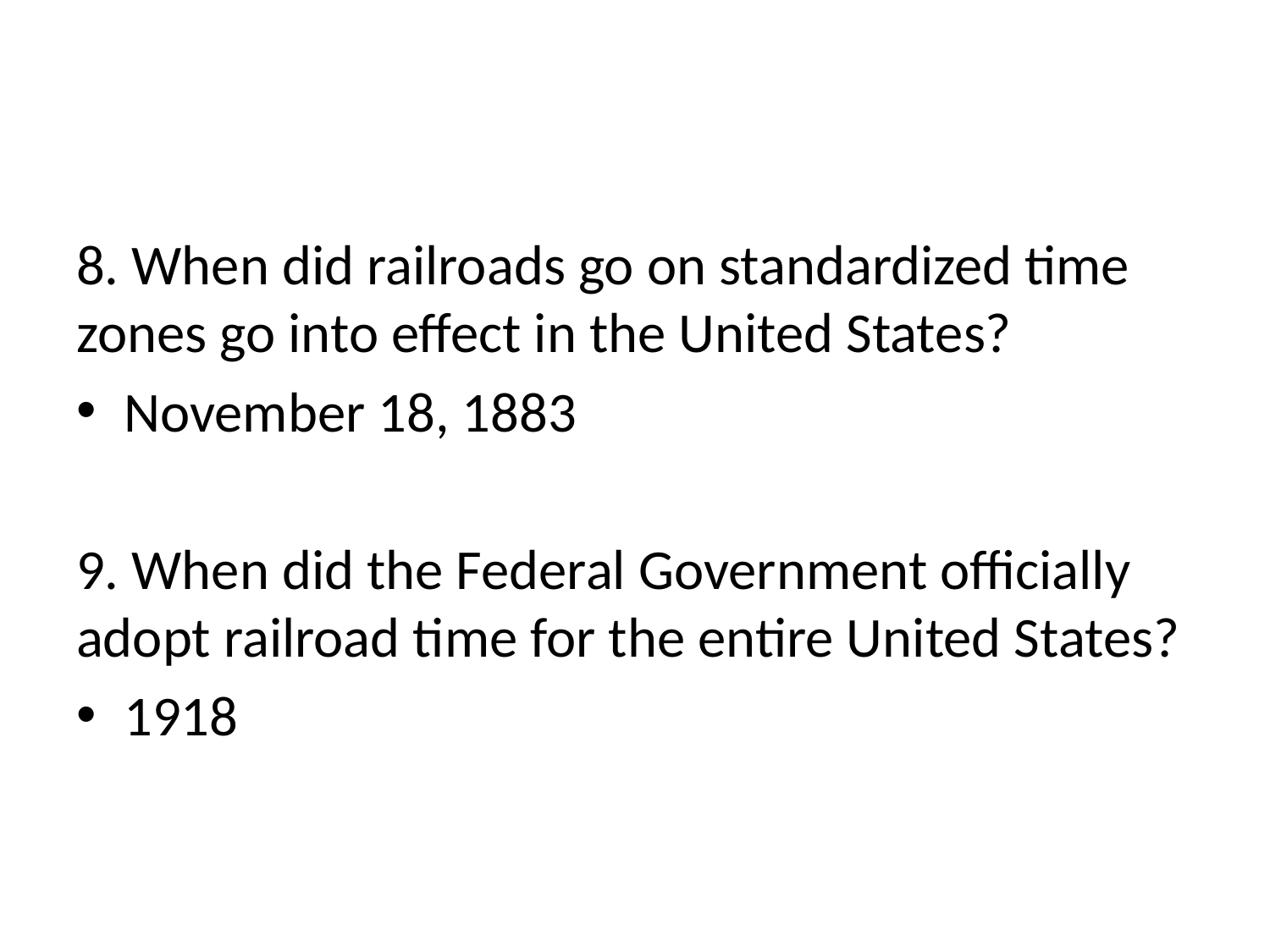

#
8. When did railroads go on standardized time zones go into effect in the United States?
November 18, 1883

9. When did the Federal Government officially adopt railroad time for the entire United States?
1918